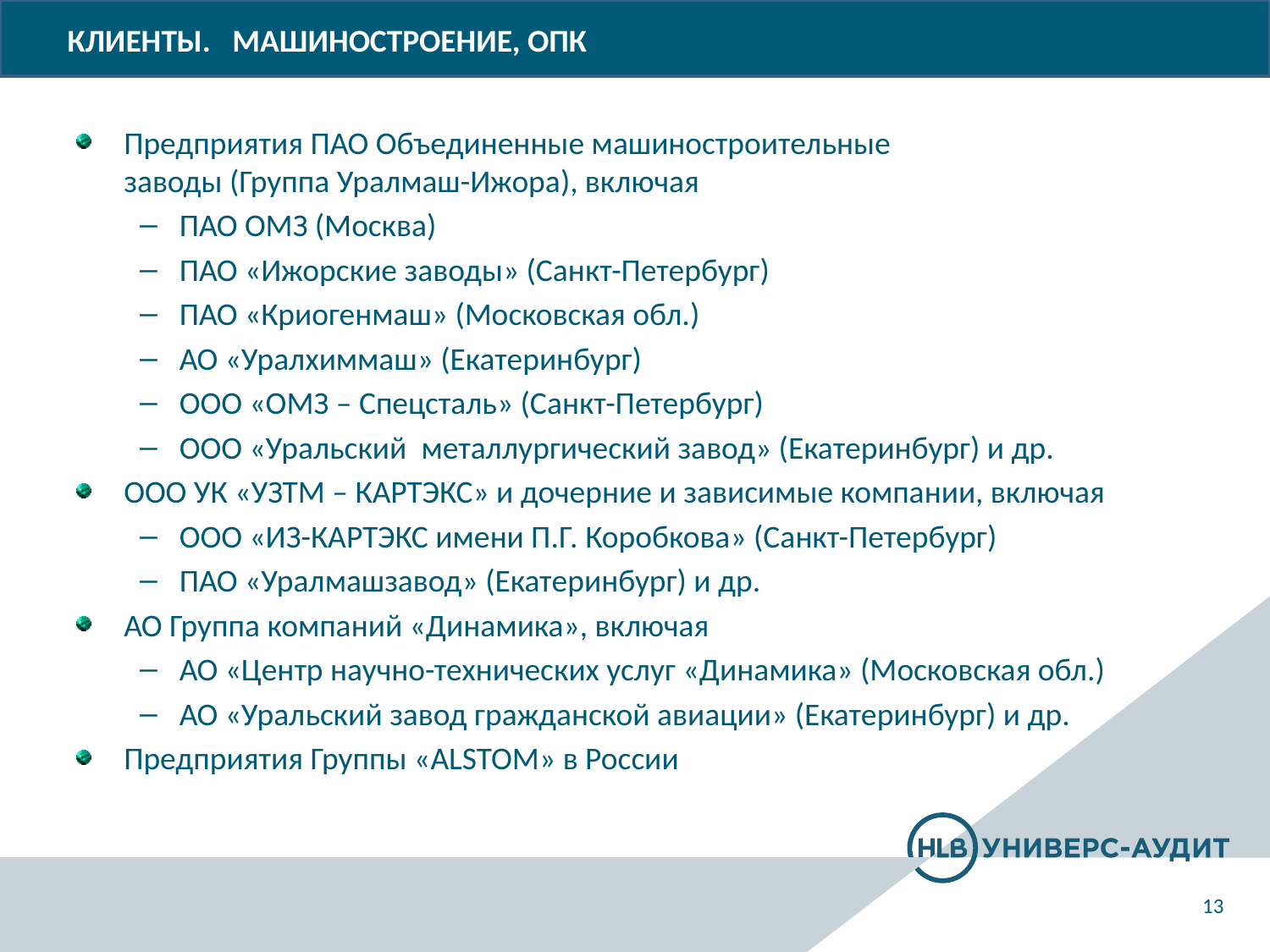

# КЛИЕНТЫ.   МАШИНОСТРОЕНИЕ, ОПК
Предприятия ПАО Объединенные машиностроительные
заводы (Группа Уралмаш-Ижора), включая
ПАО ОМЗ (Москва)
ПАО «Ижорские заводы» (Санкт-Петербург)
ПАО «Криогенмаш» (Московская обл.)
АО «Уралхиммаш» (Екатеринбург)
ООО «ОМЗ – Спецсталь» (Санкт-Петербург)
ООО «Уральский  металлургический завод» (Екатеринбург) и др.
ООО УК «УЗТМ – КАРТЭКС» и дочерние и зависимые компании, включая
ООО «ИЗ-КАРТЭКС имени П.Г. Коробкова» (Санкт-Петербург)
ПАО «Уралмашзавод» (Екатеринбург) и др.
АО Группа компаний «Динамика», включая
АО «Центр научно-технических услуг «Динамика» (Московская обл.)
АО «Уральский завод гражданской авиации» (Екатеринбург) и др.
Предприятия Группы «ALSTOM» в России

13